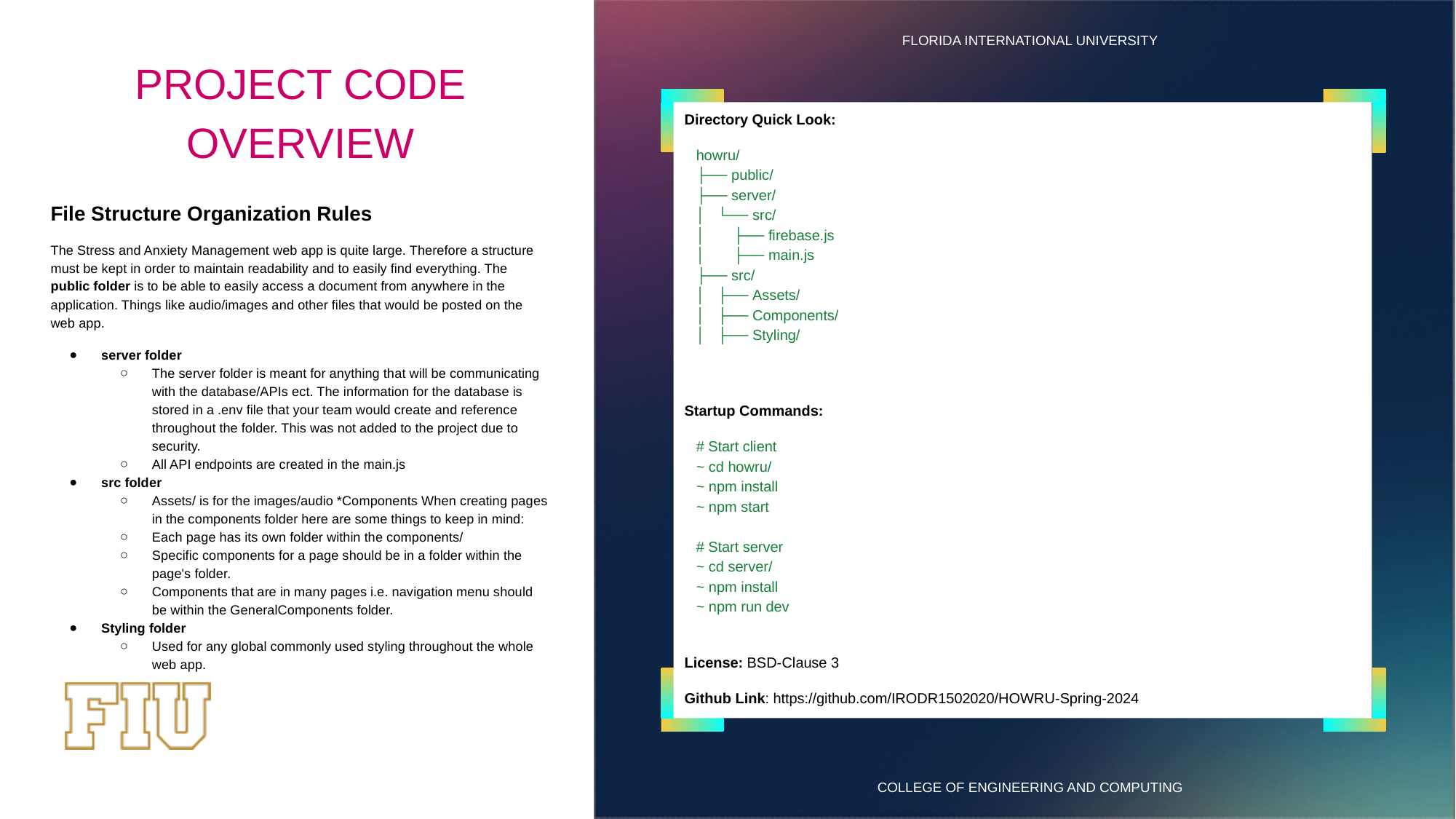

# PROJECT CODE OVERVIEW
Directory Quick Look:
howru/
├── public/
├── server/
│   └── src/
│       ├── firebase.js
│       ├── main.js
├── src/
│   ├── Assets/
│   ├── Components/
│   ├── Styling/

Startup Commands:
# Start client
~ cd howru/
~ npm install
~ npm start

# Start server
~ cd server/
~ npm install
~ npm run dev

License: BSD-Clause 3
Github Link: https://github.com/IRODR1502020/HOWRU-Spring-2024
File Structure Organization Rules
The Stress and Anxiety Management web app is quite large. Therefore a structure must be kept in order to maintain readability and to easily find everything. The public folder is to be able to easily access a document from anywhere in the application. Things like audio/images and other files that would be posted on the web app.
server folder
The server folder is meant for anything that will be communicating with the database/APIs ect. The information for the database is stored in a .env file that your team would create and reference throughout the folder. This was not added to the project due to security.
All API endpoints are created in the main.js
src folder
Assets/ is for the images/audio *Components When creating pages in the components folder here are some things to keep in mind:
Each page has its own folder within the components/
Specific components for a page should be in a folder within the page's folder.
Components that are in many pages i.e. navigation menu should be within the GeneralComponents folder.
Styling folder
Used for any global commonly used styling throughout the whole web app.